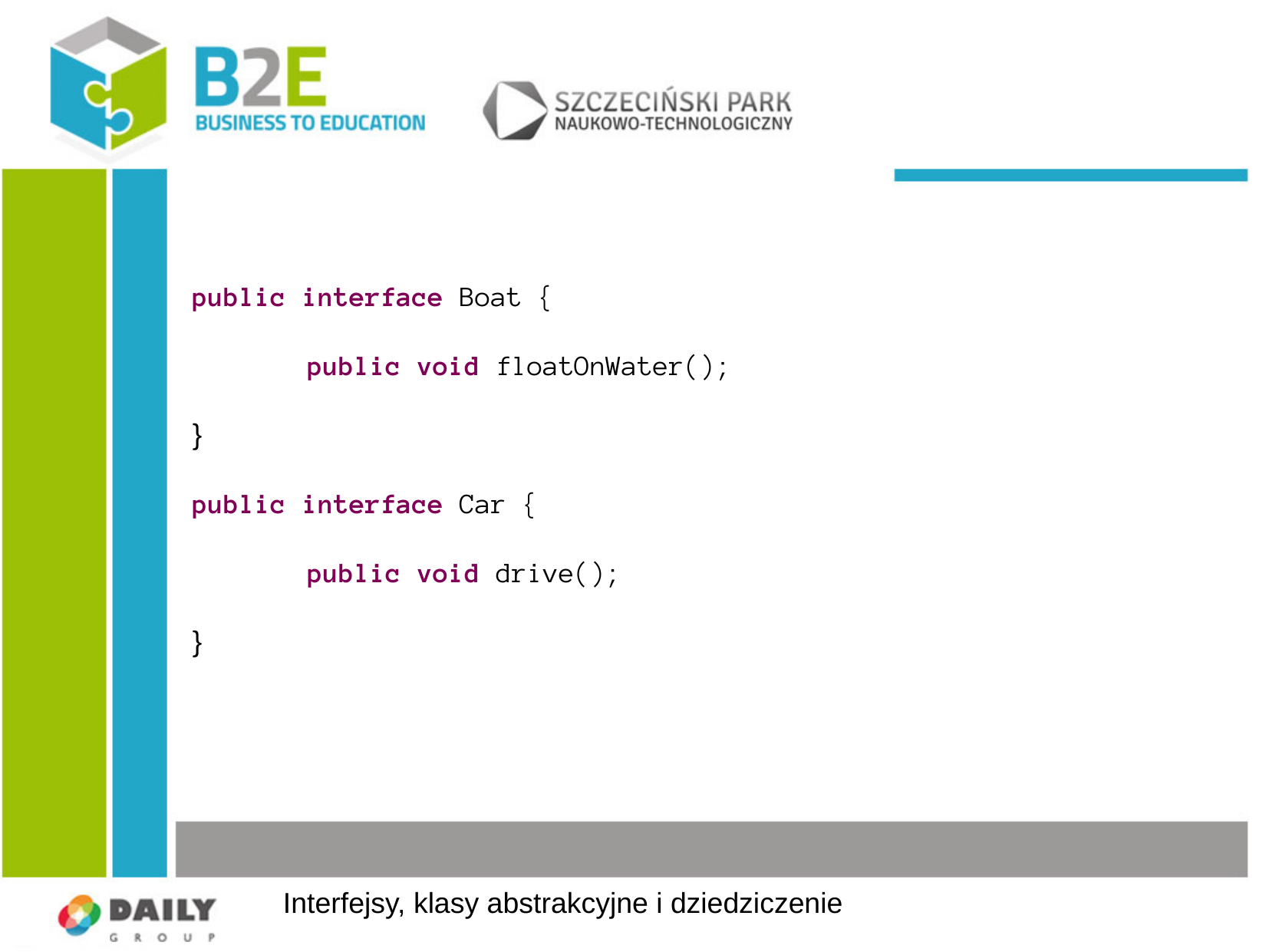

public interface Boat {

	public void floatOnWater();

}

public interface Car {

	public void drive();

}
Interfejsy, klasy abstrakcyjne i dziedziczenie